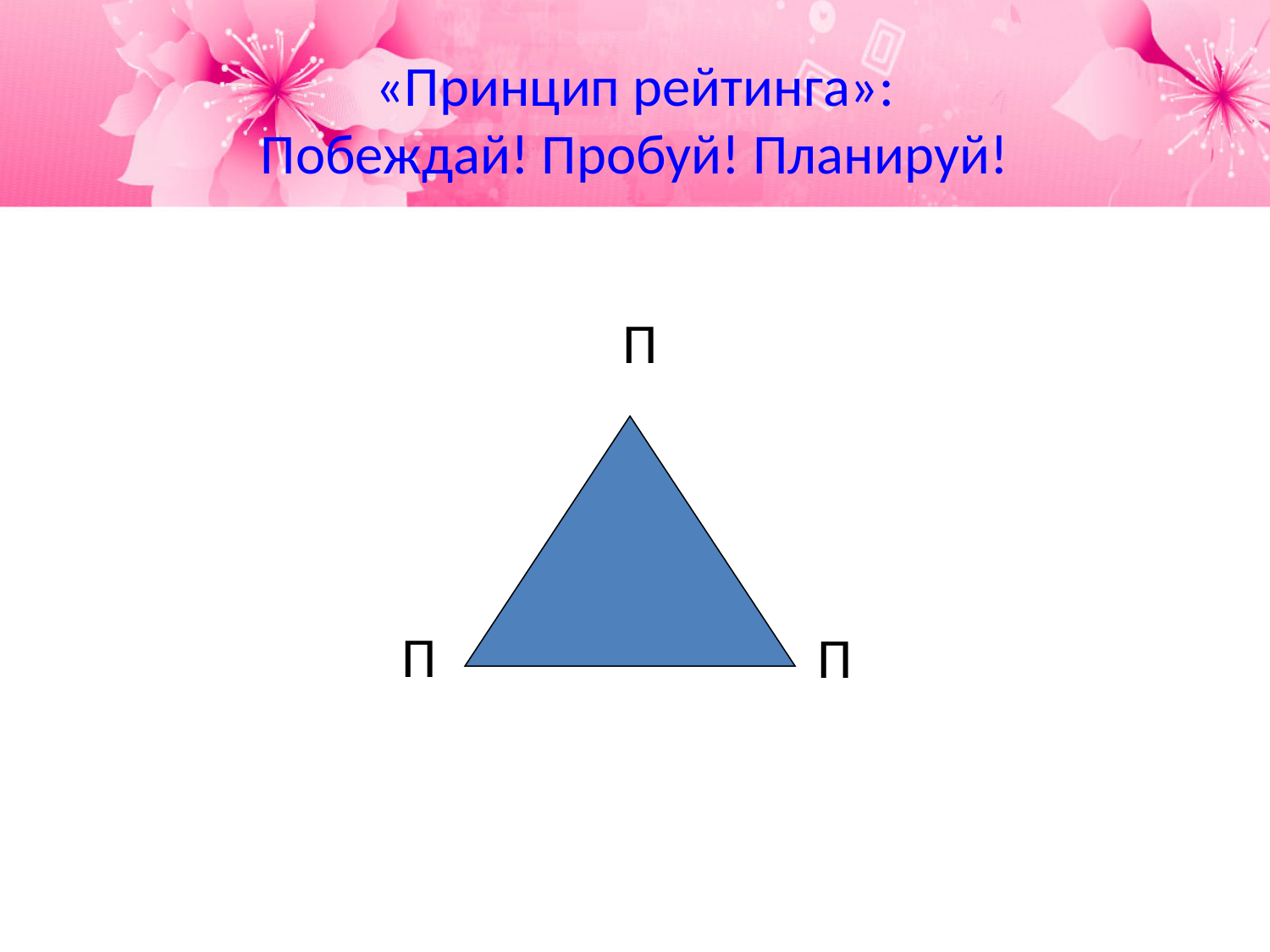

«Принцип рейтинга»:
Побеждай! Пробуй! Планируй!

                                           П

П
П